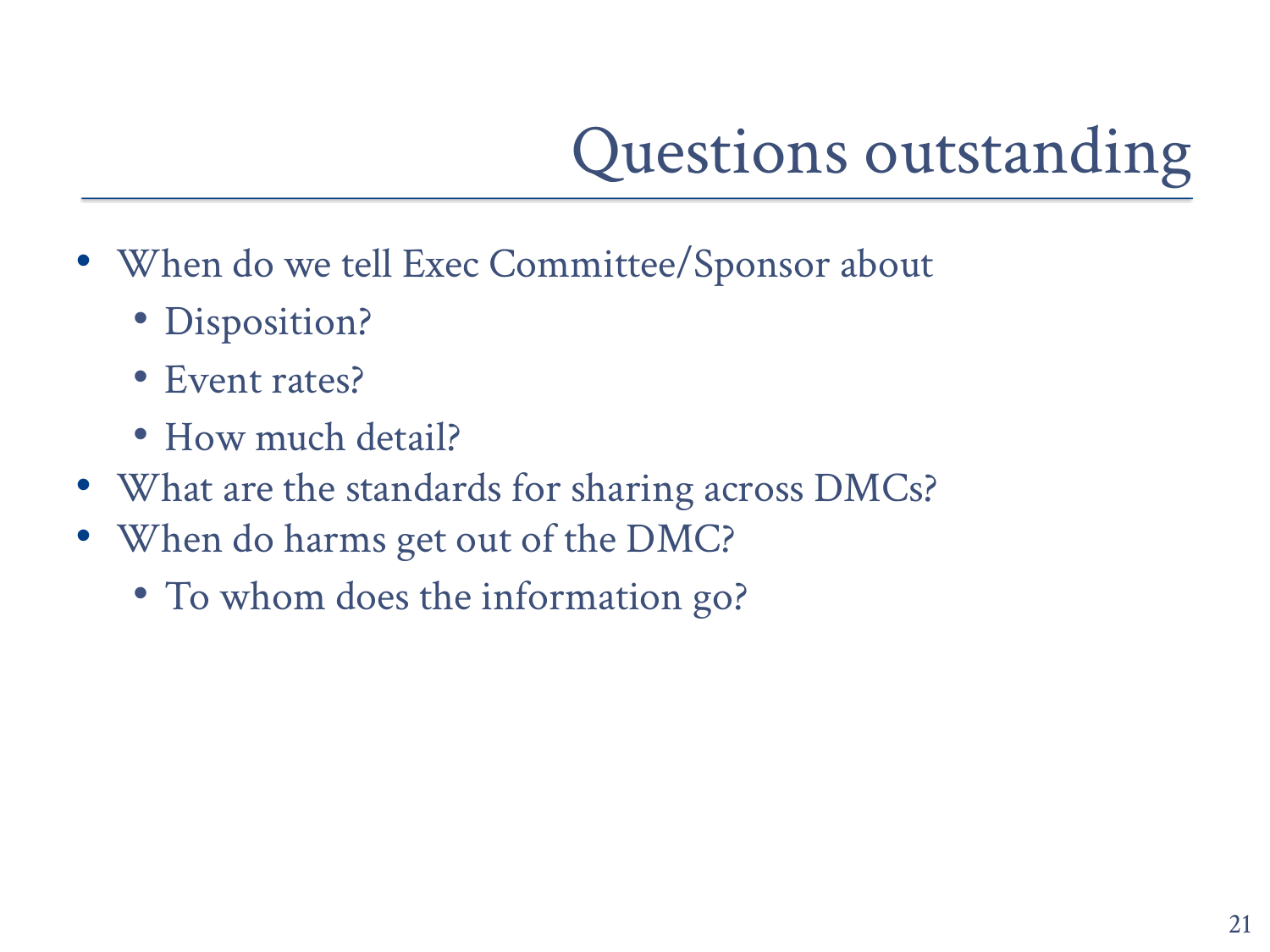

# Questions outstanding
When do we tell Exec Committee/Sponsor about
Disposition?
Event rates?
How much detail?
What are the standards for sharing across DMCs?
When do harms get out of the DMC?
To whom does the information go?
21